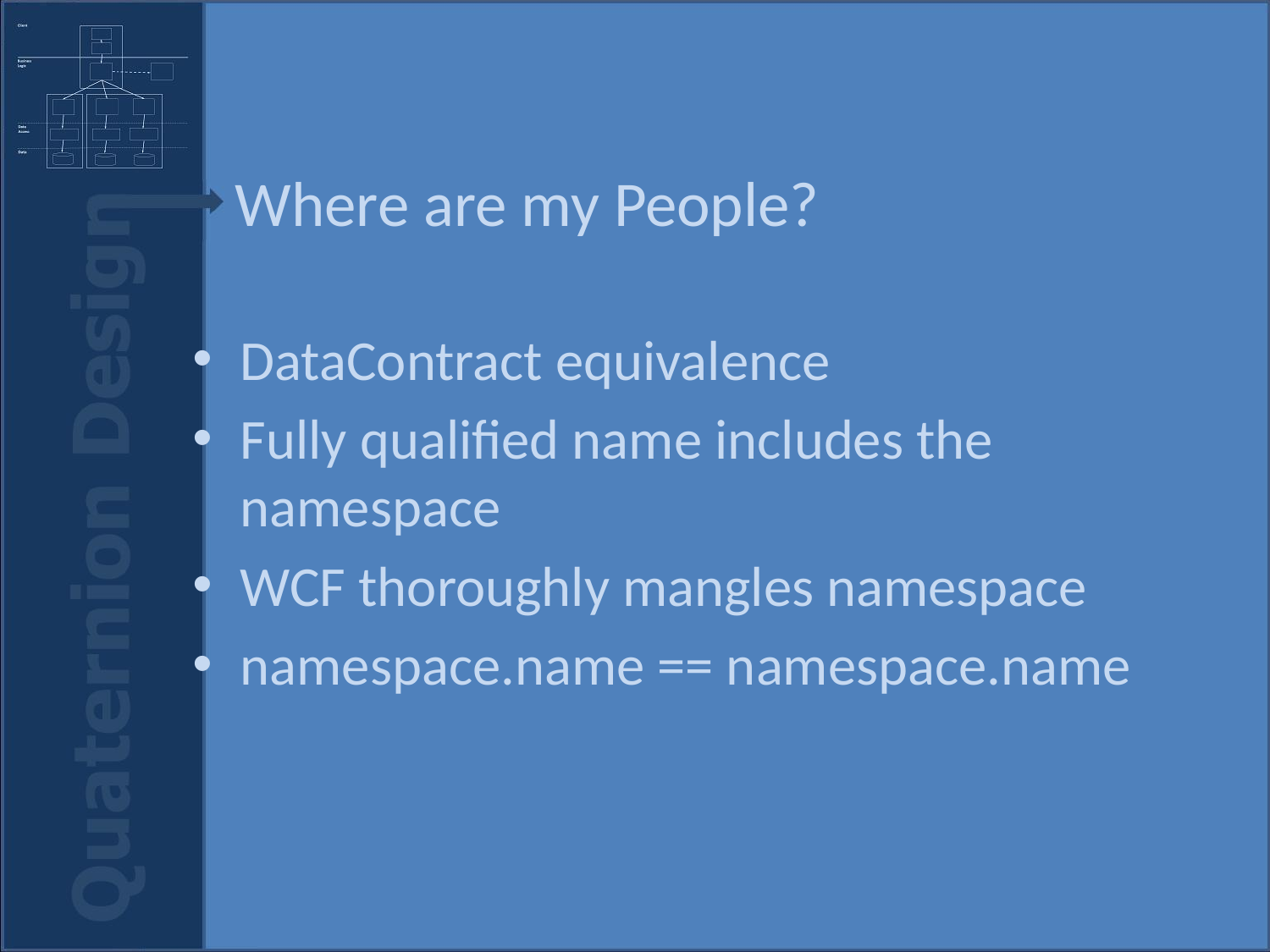

# Where are my People?
DataContract equivalence
Fully qualified name includes the namespace
WCF thoroughly mangles namespace
namespace.name == namespace.name